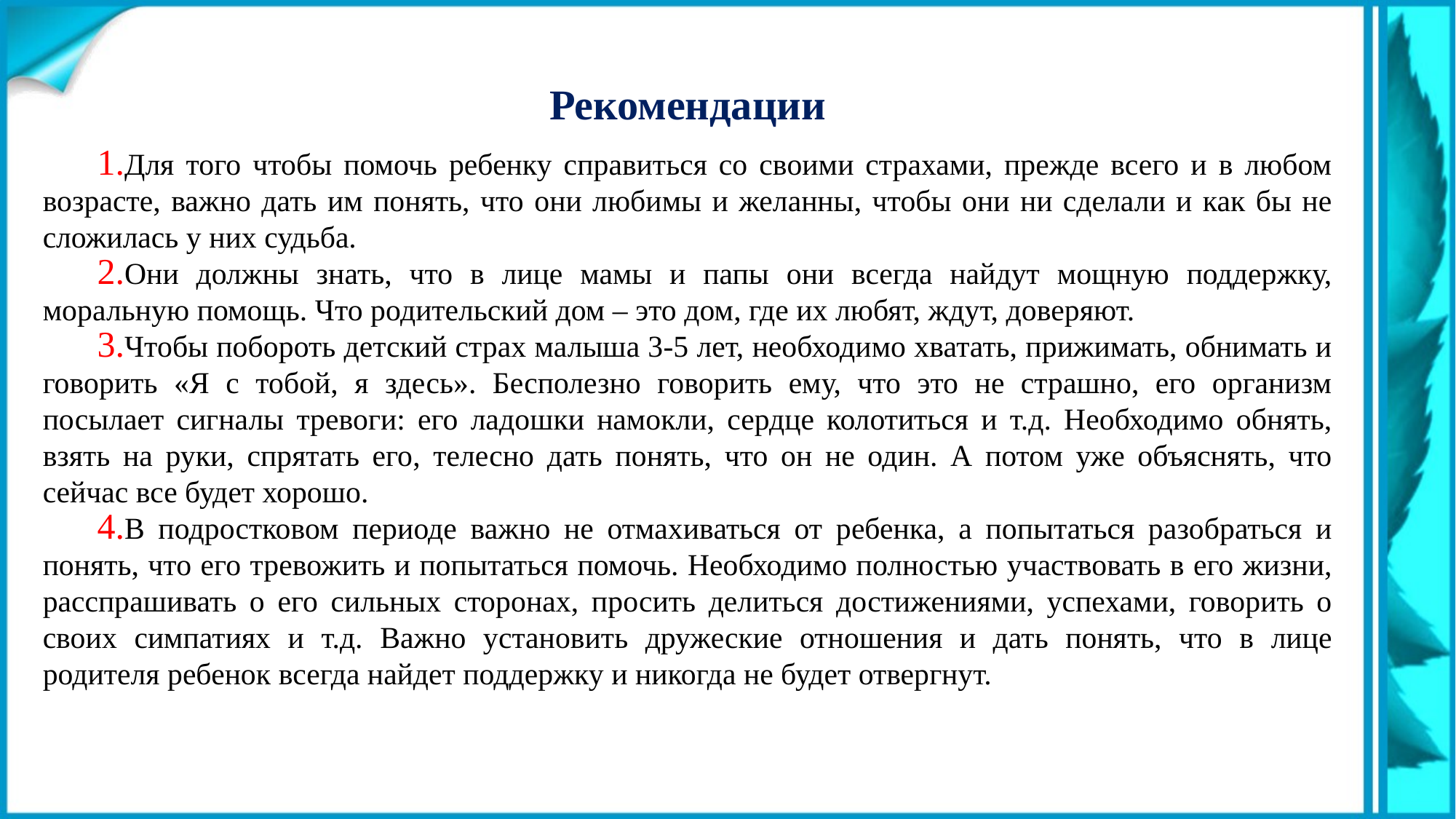

Рекомендации

Для того чтобы помочь ребенку справиться со своими страхами, прежде всего и в любом возрасте, важно дать им понять, что они любимы и желанны, чтобы они ни сделали и как бы не сложилась у них судьба.
Они должны знать, что в лице мамы и папы они всегда найдут мощную поддержку, моральную помощь. Что родительский дом – это дом, где их любят, ждут, доверяют.
Чтобы побороть детский страх малыша 3-5 лет, необходимо хватать, прижимать, обнимать и говорить «Я с тобой, я здесь». Бесполезно говорить ему, что это не страшно, его организм посылает сигналы тревоги: его ладошки намокли, сердце колотиться и т.д. Необходимо обнять, взять на руки, спрятать его, телесно дать понять, что он не один. А потом уже объяснять, что сейчас все будет хорошо.
В подростковом периоде важно не отмахиваться от ребенка, а попытаться разобраться и понять, что его тревожить и попытаться помочь. Необходимо полностью участвовать в его жизни, расспрашивать о его сильных сторонах, просить делиться достижениями, успехами, говорить о своих симпатиях и т.д. Важно установить дружеские отношения и дать понять, что в лице родителя ребенок всегда найдет поддержку и никогда не будет отвергнут.